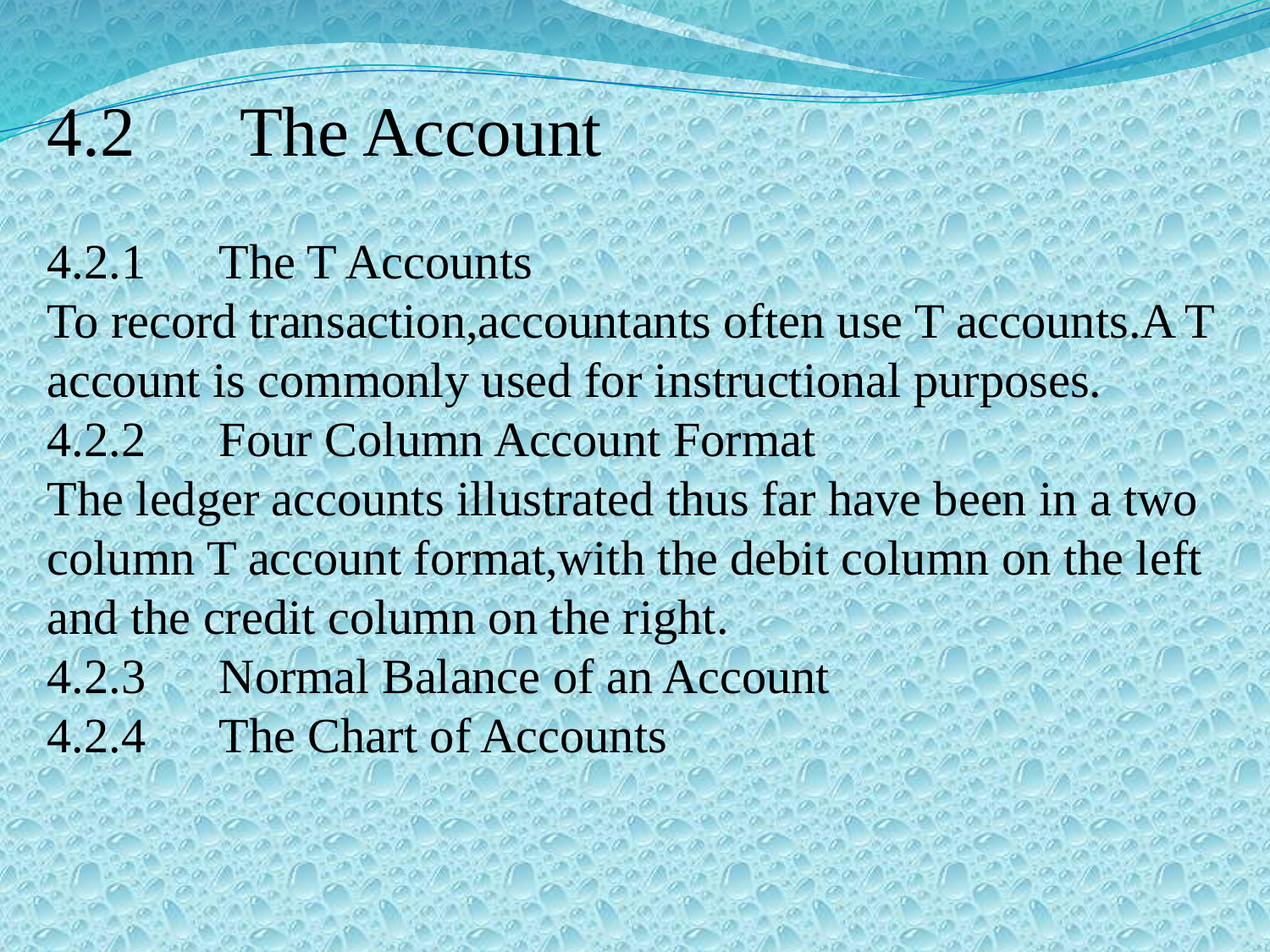

4.2　The Account

4.2.1　The T Accounts
To record transaction,accountants often use T accounts.A T account is commonly used for instructional purposes.
4.2.2　Four Column Account Format
The ledger accounts illustrated thus far have been in a two column T account format,with the debit column on the left and the credit column on the right.
4.2.3　Normal Balance of an Account
4.2.4　The Chart of Accounts